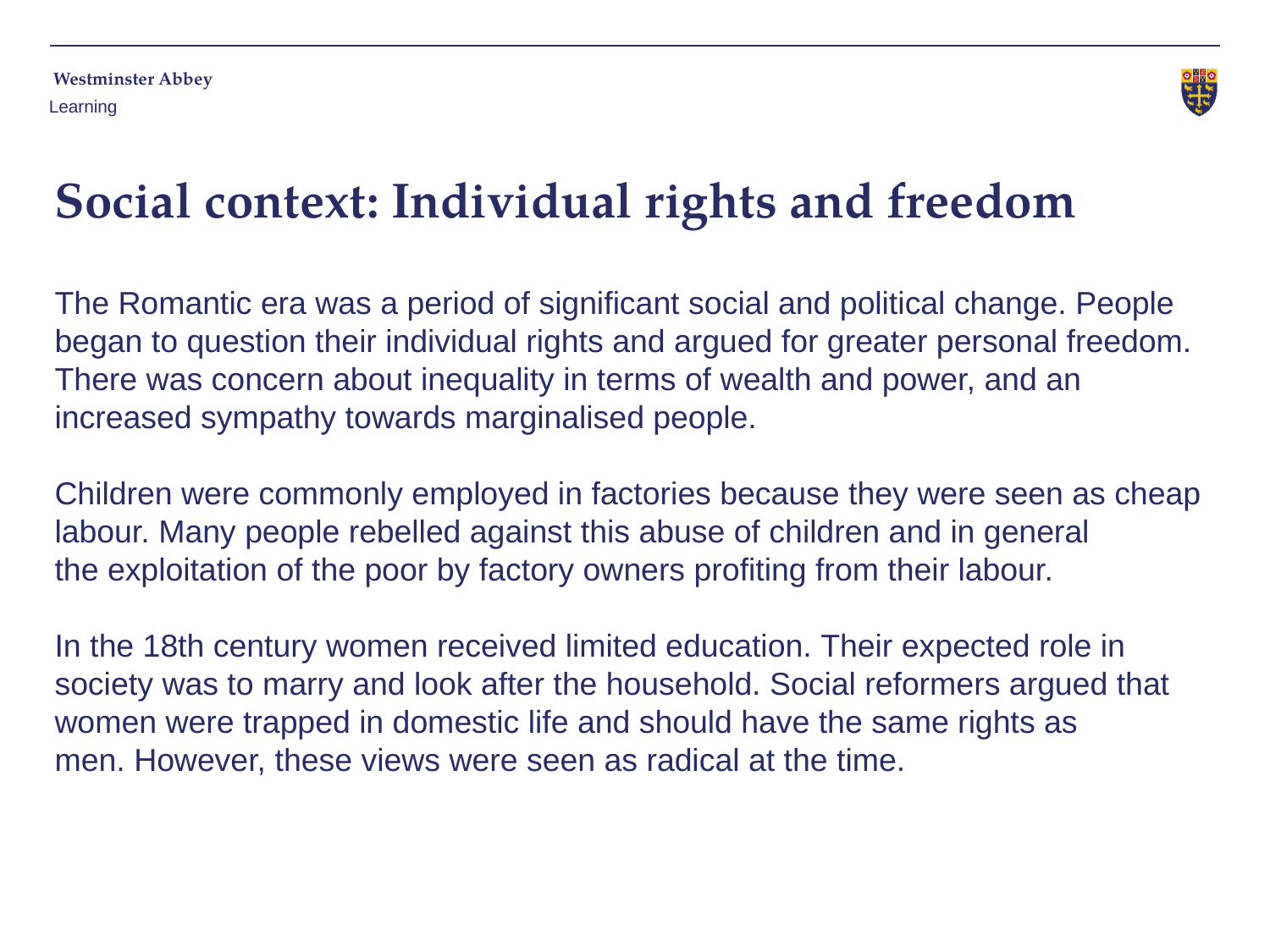

Learning
# Social context: Individual rights and freedom
The Romantic era was a period of significant social and political change. People began to question their individual rights and argued for greater personal freedom. There was concern about inequality in terms of wealth and power, and an increased sympathy towards marginalised people.

Children were commonly employed in factories because they were seen as cheap labour. Many people rebelled against this abuse of children and in general the exploitation of the poor by factory owners profiting from their labour.

In the 18th century women received limited education. Their expected role in society was to marry and look after the household. Social reformers argued that women were trapped in domestic life and should have the same rights as men. However, these views were seen as radical at the time.